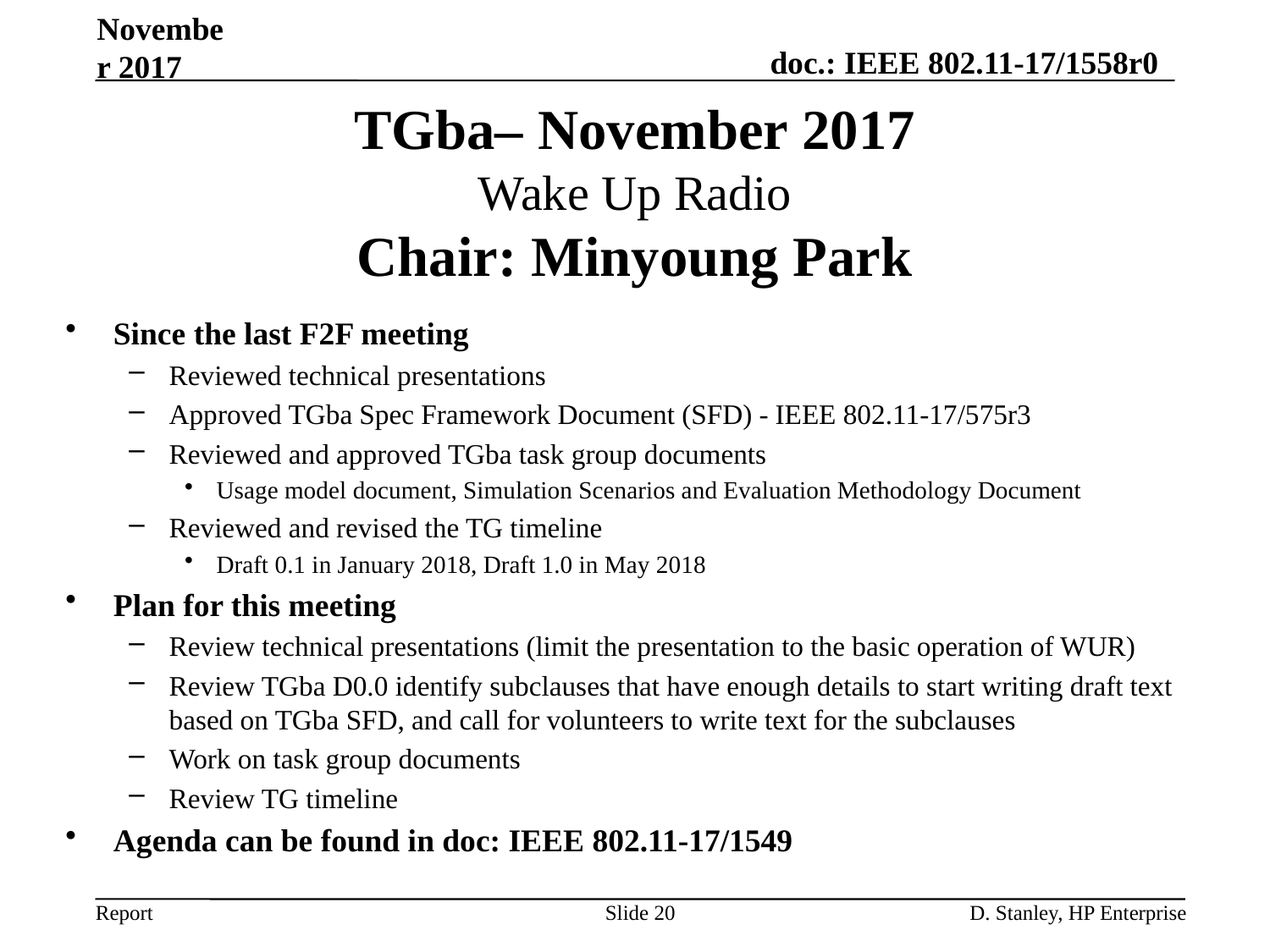

November 2017
# TGba– November 2017 Wake Up Radio Chair: Minyoung Park
Since the last F2F meeting
Reviewed technical presentations
Approved TGba Spec Framework Document (SFD) - IEEE 802.11-17/575r3
Reviewed and approved TGba task group documents
Usage model document, Simulation Scenarios and Evaluation Methodology Document
Reviewed and revised the TG timeline
Draft 0.1 in January 2018, Draft 1.0 in May 2018
Plan for this meeting
Review technical presentations (limit the presentation to the basic operation of WUR)
Review TGba D0.0 identify subclauses that have enough details to start writing draft text based on TGba SFD, and call for volunteers to write text for the subclauses
Work on task group documents
Review TG timeline
Agenda can be found in doc: IEEE 802.11-17/1549

Slide 20
D. Stanley, HP Enterprise